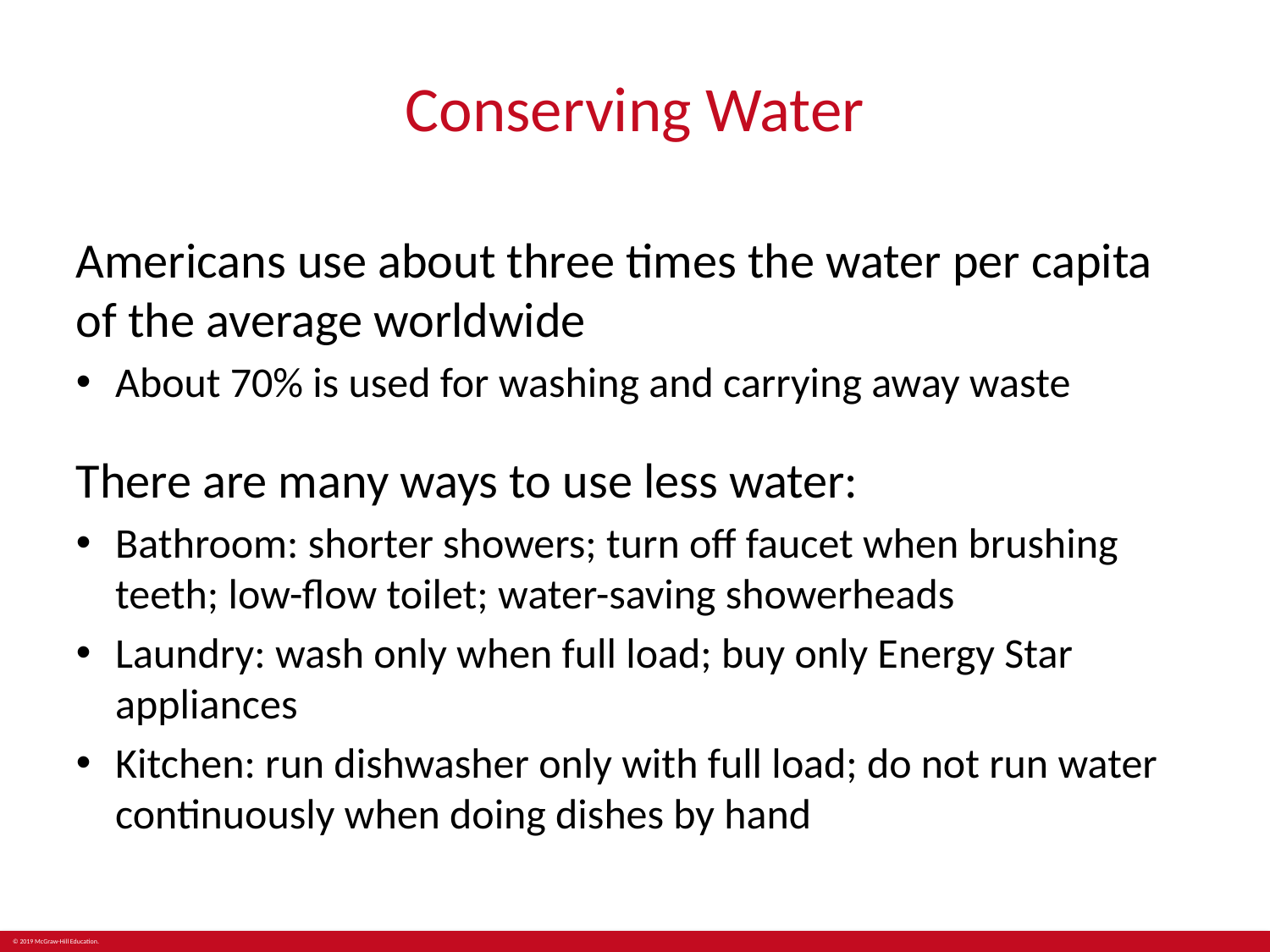

# Conserving Water
Americans use about three times the water per capita of the average worldwide
About 70% is used for washing and carrying away waste
There are many ways to use less water:
Bathroom: shorter showers; turn off faucet when brushing teeth; low-flow toilet; water-saving showerheads
Laundry: wash only when full load; buy only Energy Star appliances
Kitchen: run dishwasher only with full load; do not run water continuously when doing dishes by hand